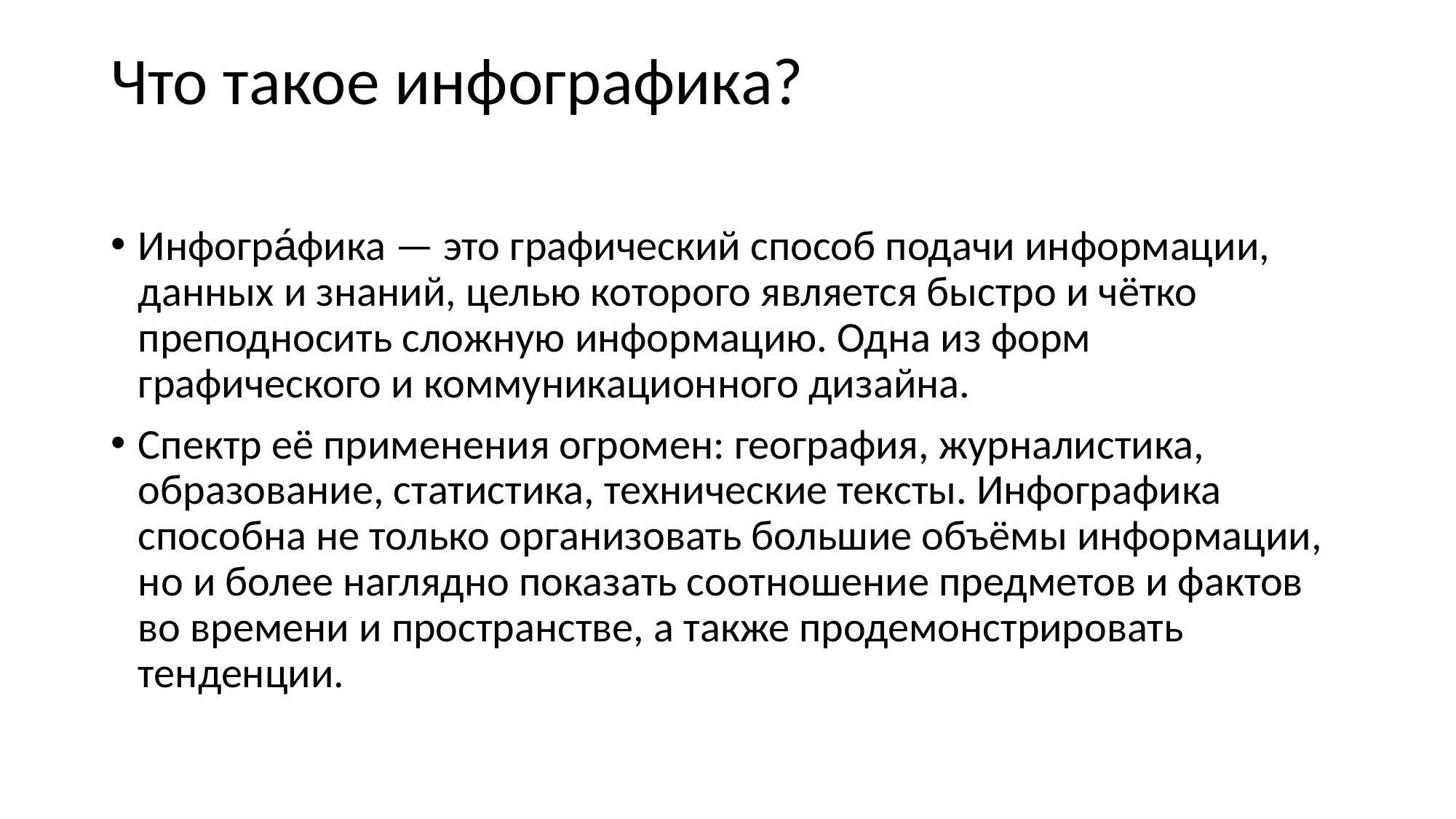

# Что такое инфографика?
Инфогра́фика — это графический способ подачи информации, данных и знаний, целью которого является быстро и чётко преподносить сложную информацию. Одна из форм графического и коммуникационного дизайна.
Спектр её применения огромен: география, журналистика, образование, статистика, технические тексты. Инфографика способна не только организовать большие объёмы информации, но и более наглядно показать соотношение предметов и фактов во времени и пространстве, а также продемонстрировать тенденции.